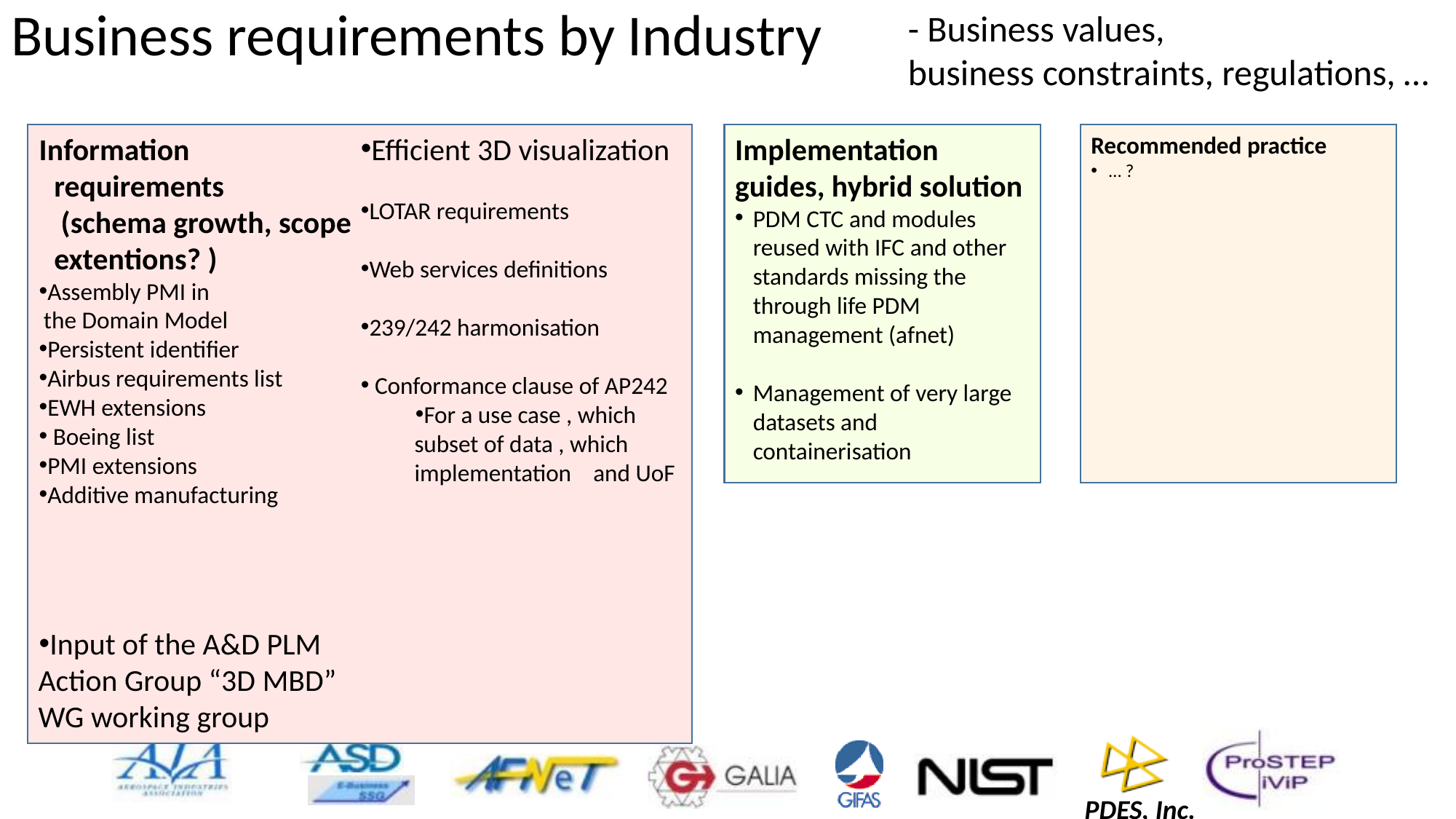

# Business requirements by Industry
- Business values,
business constraints, regulations, …
Information requirements
 (schema growth, scope extentions? )
Assembly PMI in
 the Domain Model
Persistent identifier
Airbus requirements list
EWH extensions
 Boeing list
PMI extensions
Additive manufacturing

Input of the A&D PLM Action Group “3D MBD” WG working group
Efficient 3D visualization

LOTAR requirements

Web services definitions

239/242 harmonisation

 Conformance clause of AP242
For a use case , which subset of data , which implementation    and UoF
Implementation guides, hybrid solution
PDM CTC and modules reused with IFC and other standards missing the through life PDM management (afnet)

Management of very large datasets and containerisation

Recommended practice
… ?